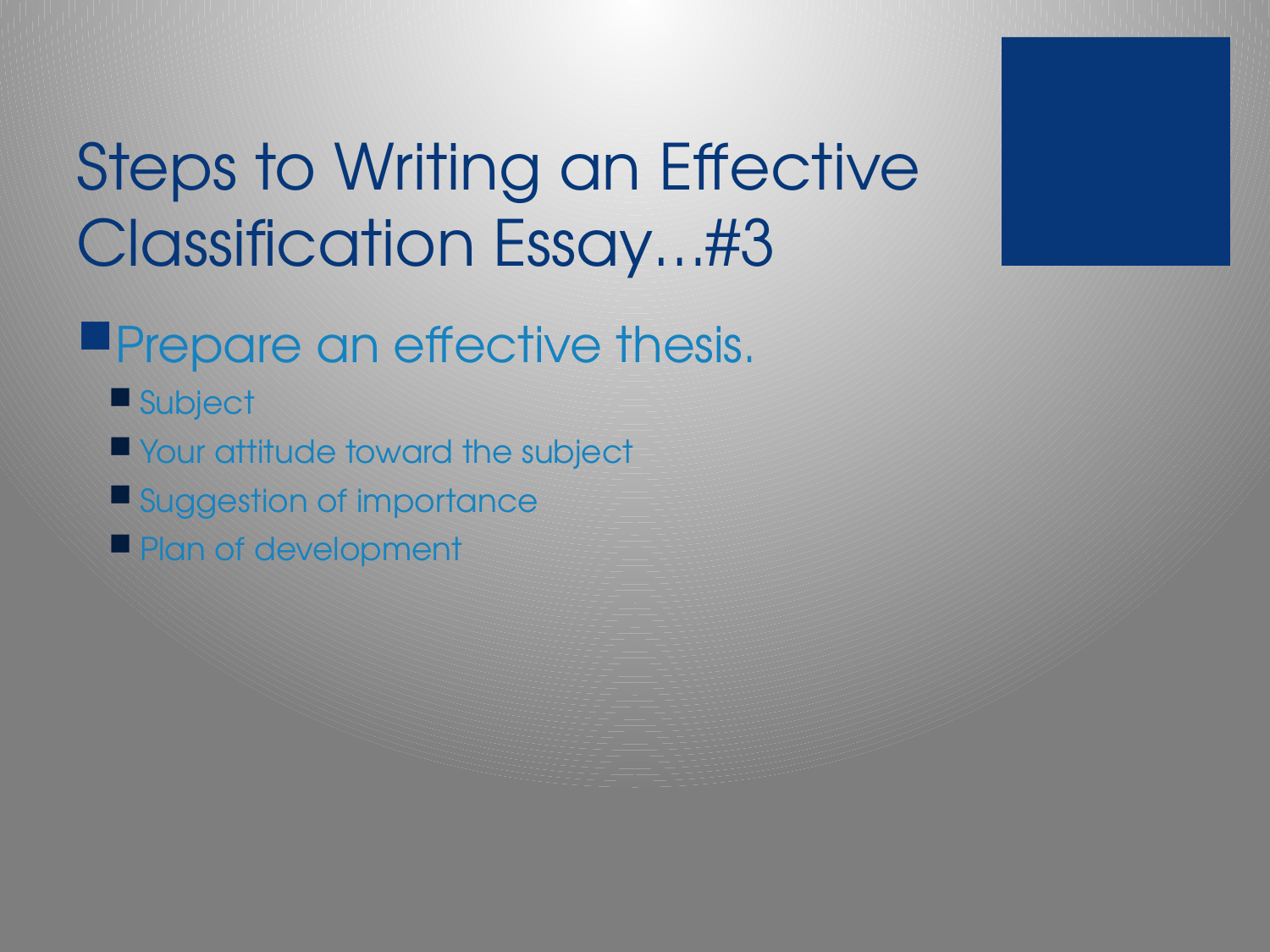

# Steps to Writing an Effective Classification Essay…#3
Prepare an effective thesis.
Subject
Your attitude toward the subject
Suggestion of importance
Plan of development